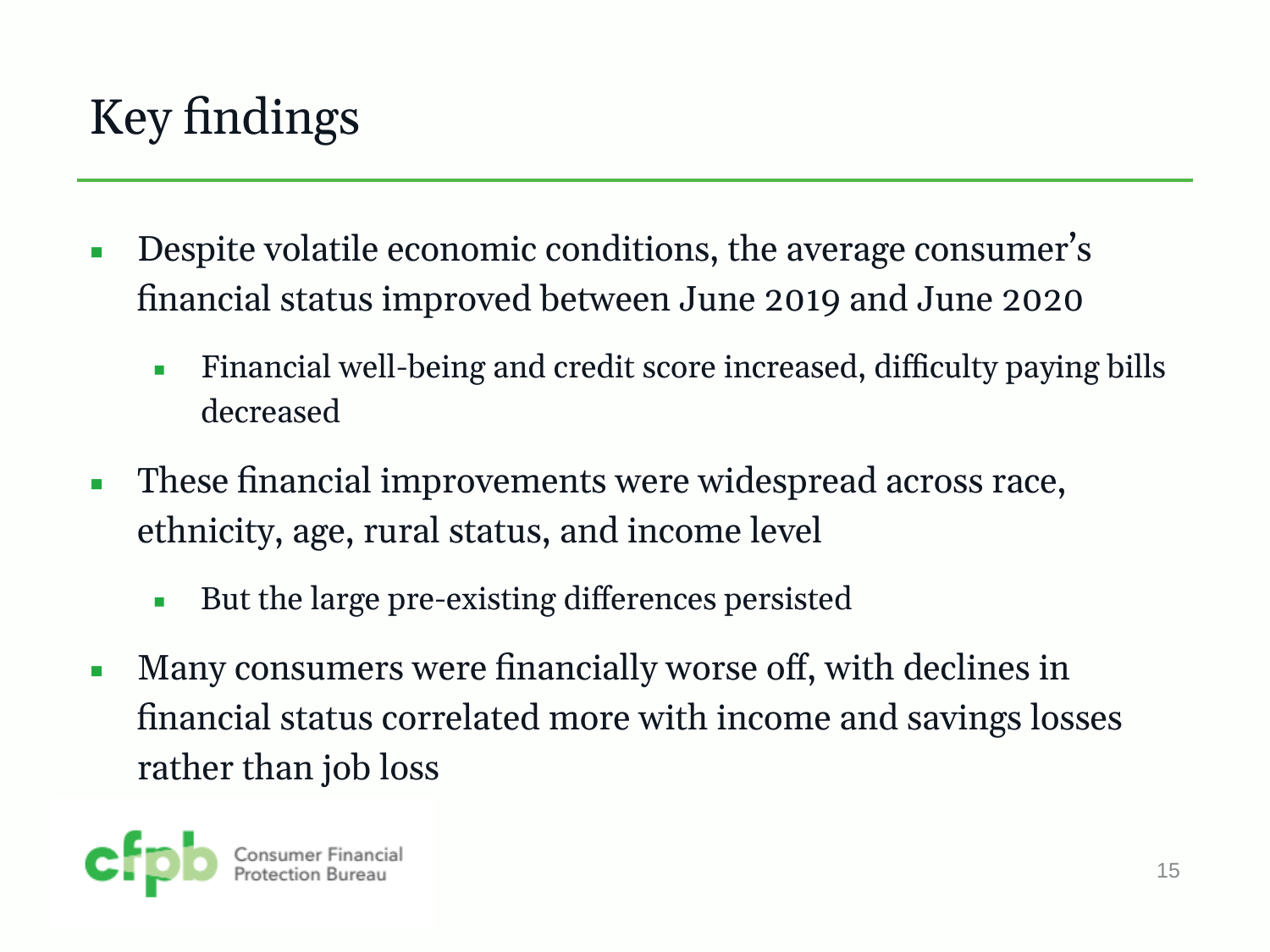

# Key findings
Despite volatile economic conditions, the average consumer’s financial status improved between June 2019 and June 2020
Financial well-being and credit score increased, difficulty paying bills decreased
These financial improvements were widespread across race, ethnicity, age, rural status, and income level
But the large pre-existing differences persisted
Many consumers were financially worse off, with declines in financial status correlated more with income and savings losses rather than job loss
15